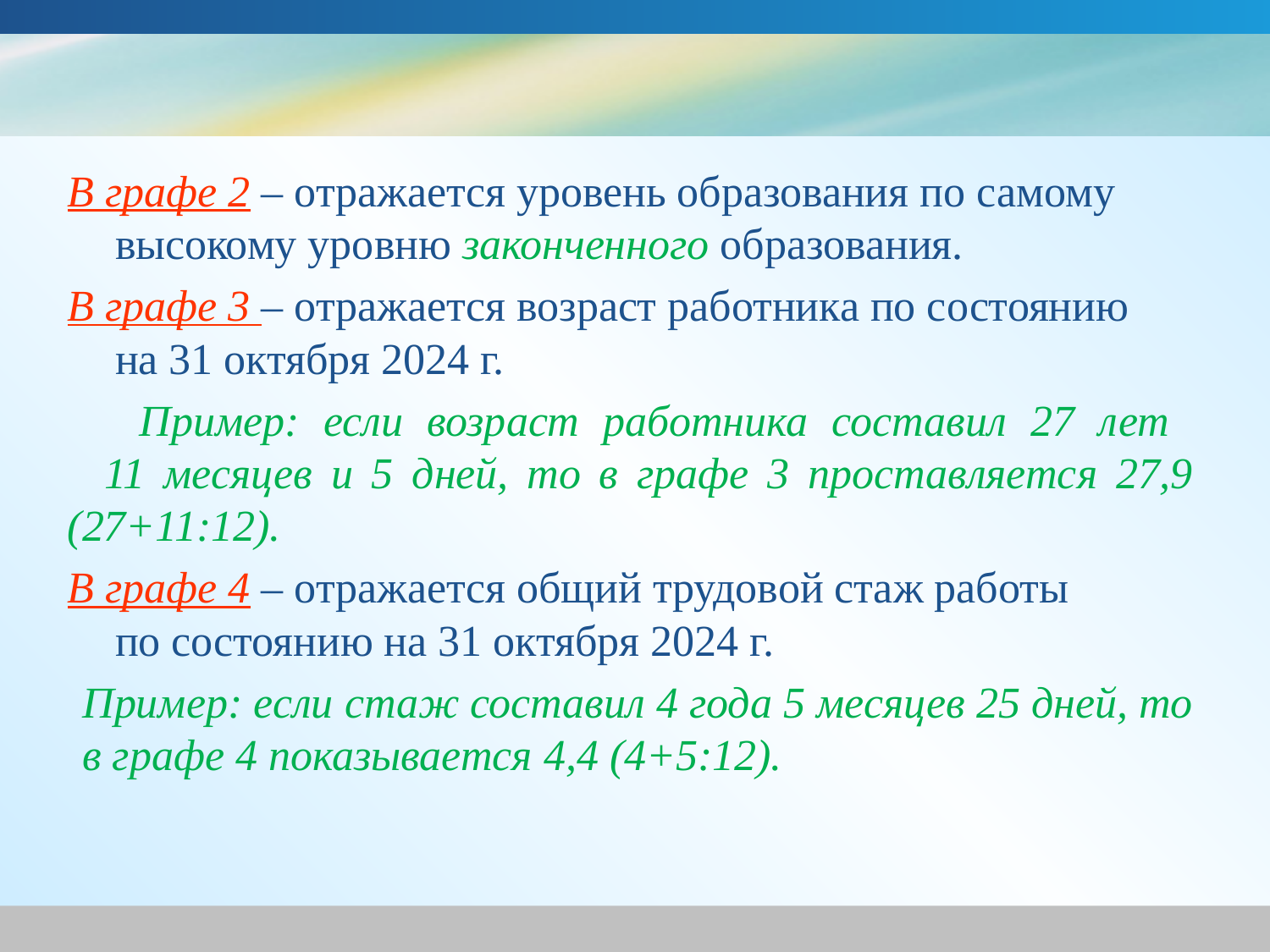

#
В графе 2 – отражается уровень образования по самому высокому уровню законченного образования.
В графе 3 – отражается возраст работника по состоянию
на 31 октября 2024 г.
   Пример: если возраст работника составил 27 лет
  11 месяцев и 5 дней, то в графе 3 проставляется 27,9 (27+11:12).
В графе 4 – отражается общий трудовой стаж работы
по состоянию на 31 октября 2024 г.
Пример: если стаж составил 4 года 5 месяцев 25 дней, то в графе 4 показывается 4,4 (4+5:12).